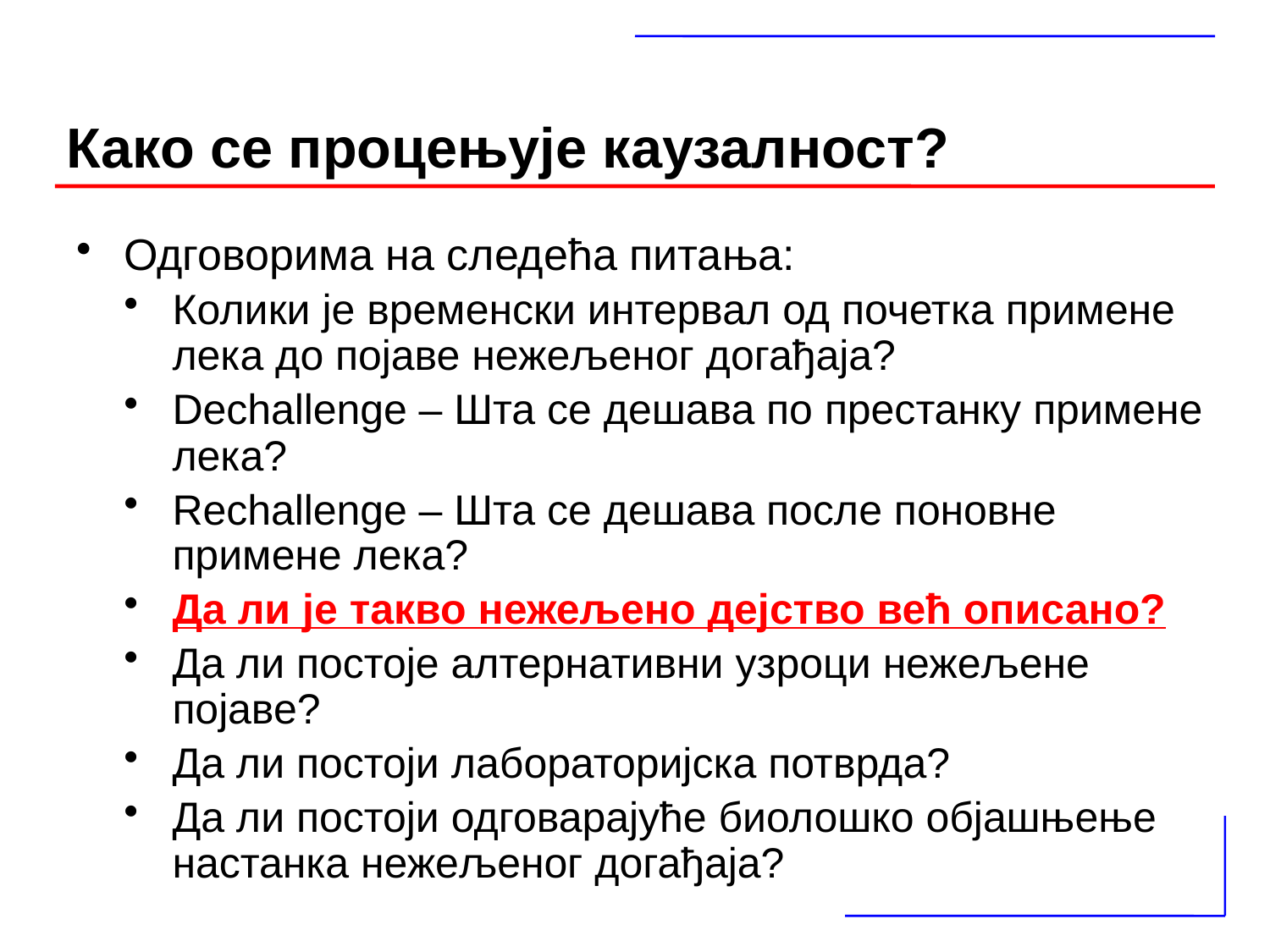

# Како се процењује каузалност?
Одговорима на следећа питања:
Колики је временски интервал од почетка примене лека до појаве нежељеног догађаја?
Dechallenge – Шта се дешава по престанку примене лека?
Rechallenge – Шта се дешава после поновне примене лека?
Да ли је такво нежељено дејство већ описано?
Да ли постоје алтернативни узроци нежељене појаве?
Да ли постоји лабораторијска потврда?
Да ли постоји одговарајуће биолошко објашњење настанка нежељеног догађаја?